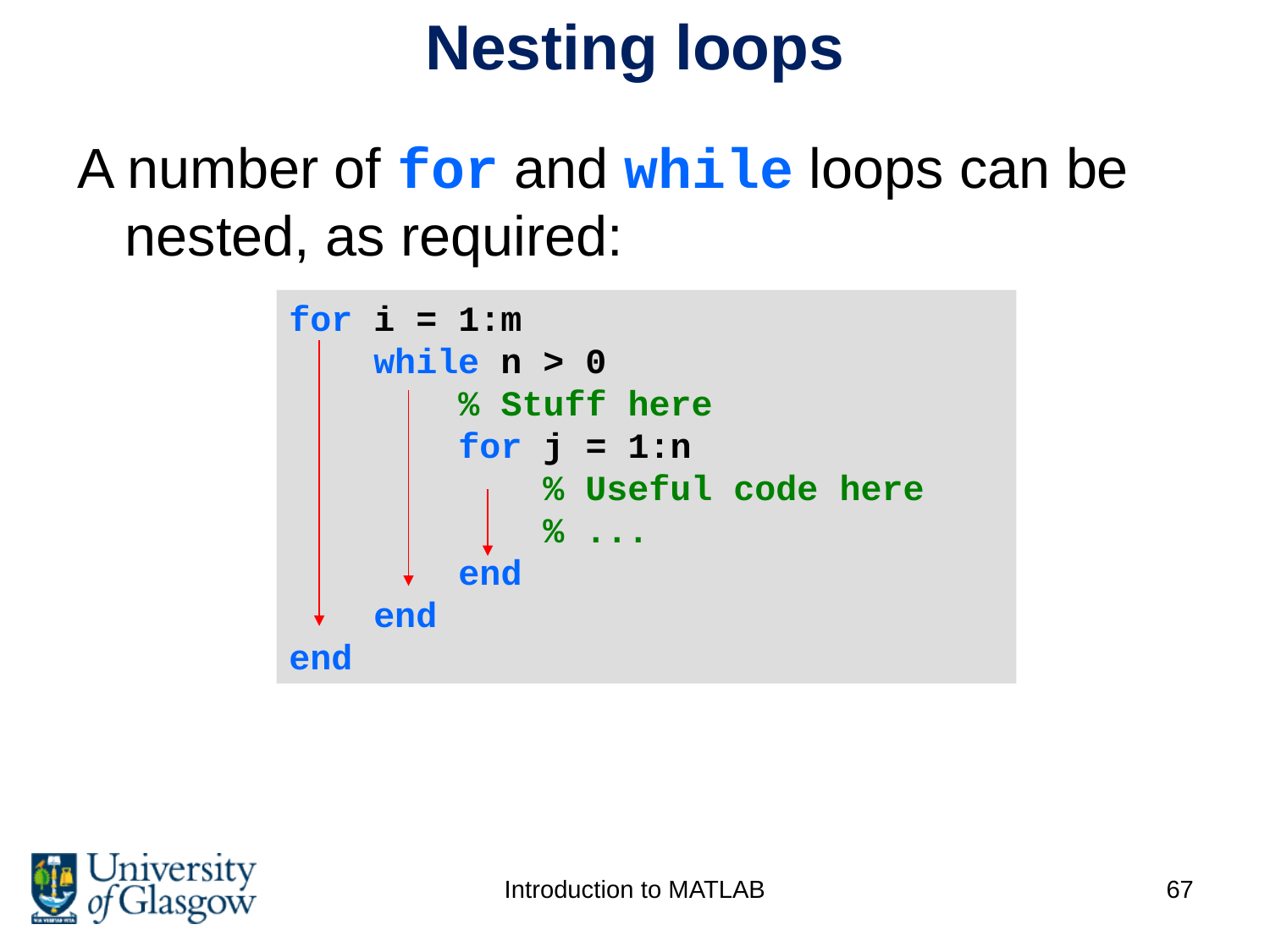

# Nesting loops
A number of for and while loops can be nested, as required:
for i = 1:m
    while n > 0
        % Stuff here
        for j = 1:n
            % Useful code here
            % ...
        end
    end
end
Introduction to MATLAB
67